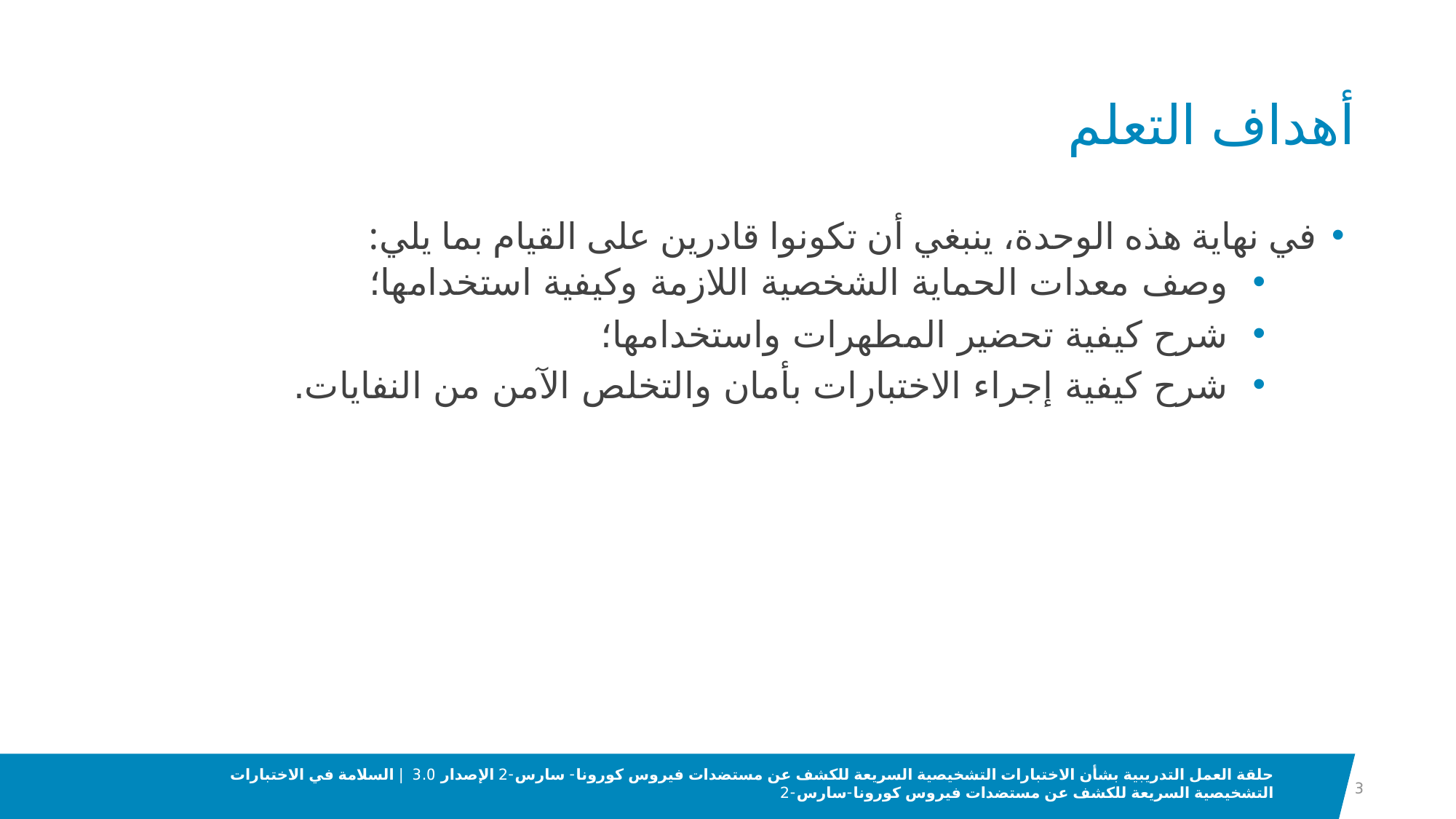

# أهداف التعلم
في نهاية هذه الوحدة، ينبغي أن تكونوا قادرين على القيام بما يلي:
وصف معدات الحماية الشخصية اللازمة وكيفية استخدامها؛
شرح كيفية تحضير المطهرات واستخدامها؛
شرح كيفية إجراء الاختبارات بأمان والتخلص الآمن من النفايات.

3
حلقة العمل التدريبية بشأن الاختبارات التشخيصية السريعة للكشف عن مستضدات فيروس كورونا- سارس-2 الإصدار 3.0 | السلامة في الاختبارات التشخيصية السريعة للكشف عن مستضدات فيروس كورونا-سارس-2